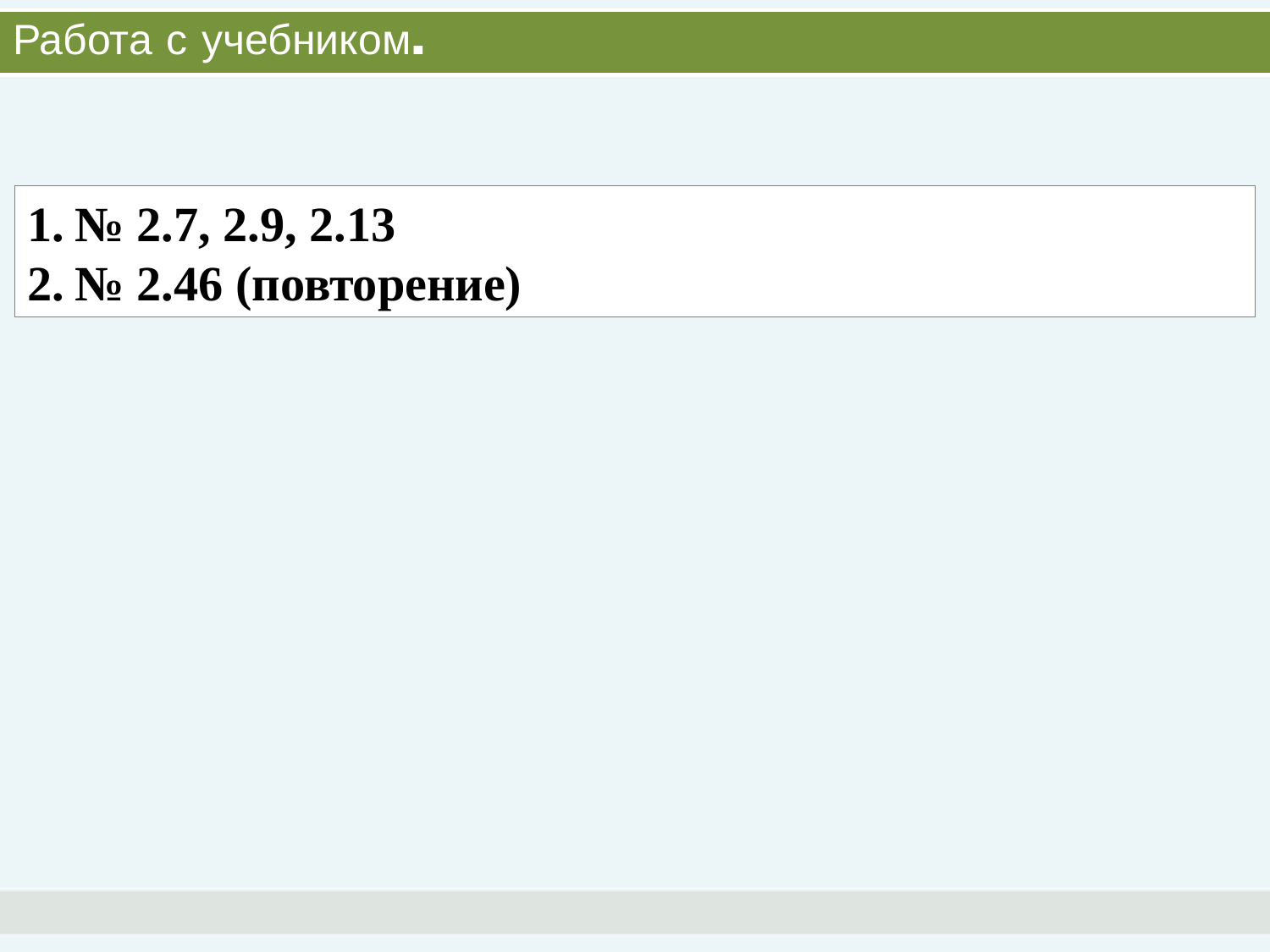

# Работа с учебником.

№ 2.7, 2.9, 2.13
№ 2.46 (повторение)